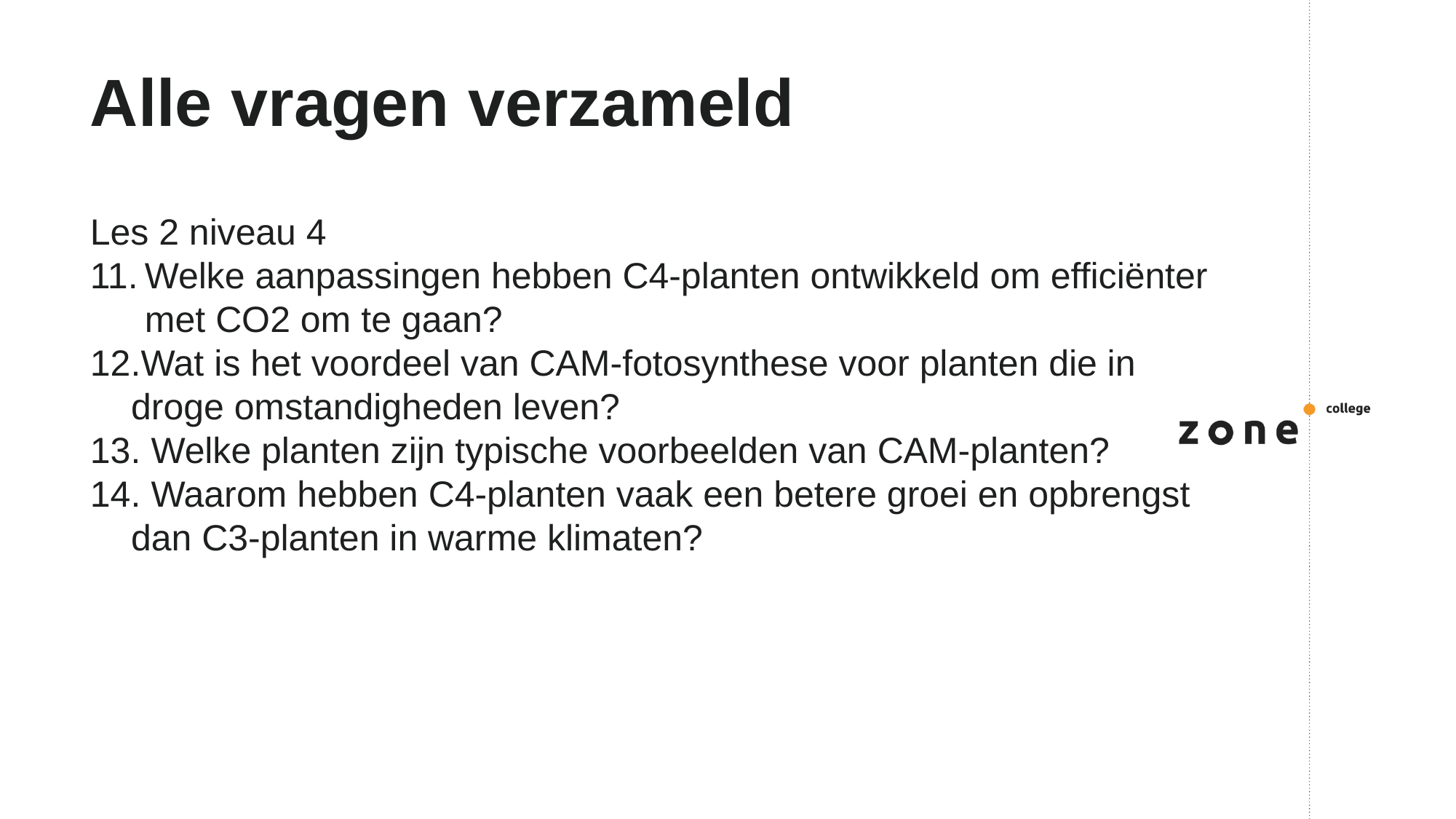

# Alle vragen verzameld
Les 2 niveau 4
Welke aanpassingen hebben C4-planten ontwikkeld om efficiënter met CO2 om te gaan?
Wat is het voordeel van CAM-fotosynthese voor planten die in     droge omstandigheden leven?
 Welke planten zijn typische voorbeelden van CAM-planten?
 Waarom hebben C4-planten vaak een betere groei en opbrengst dan C3-planten in warme klimaten?